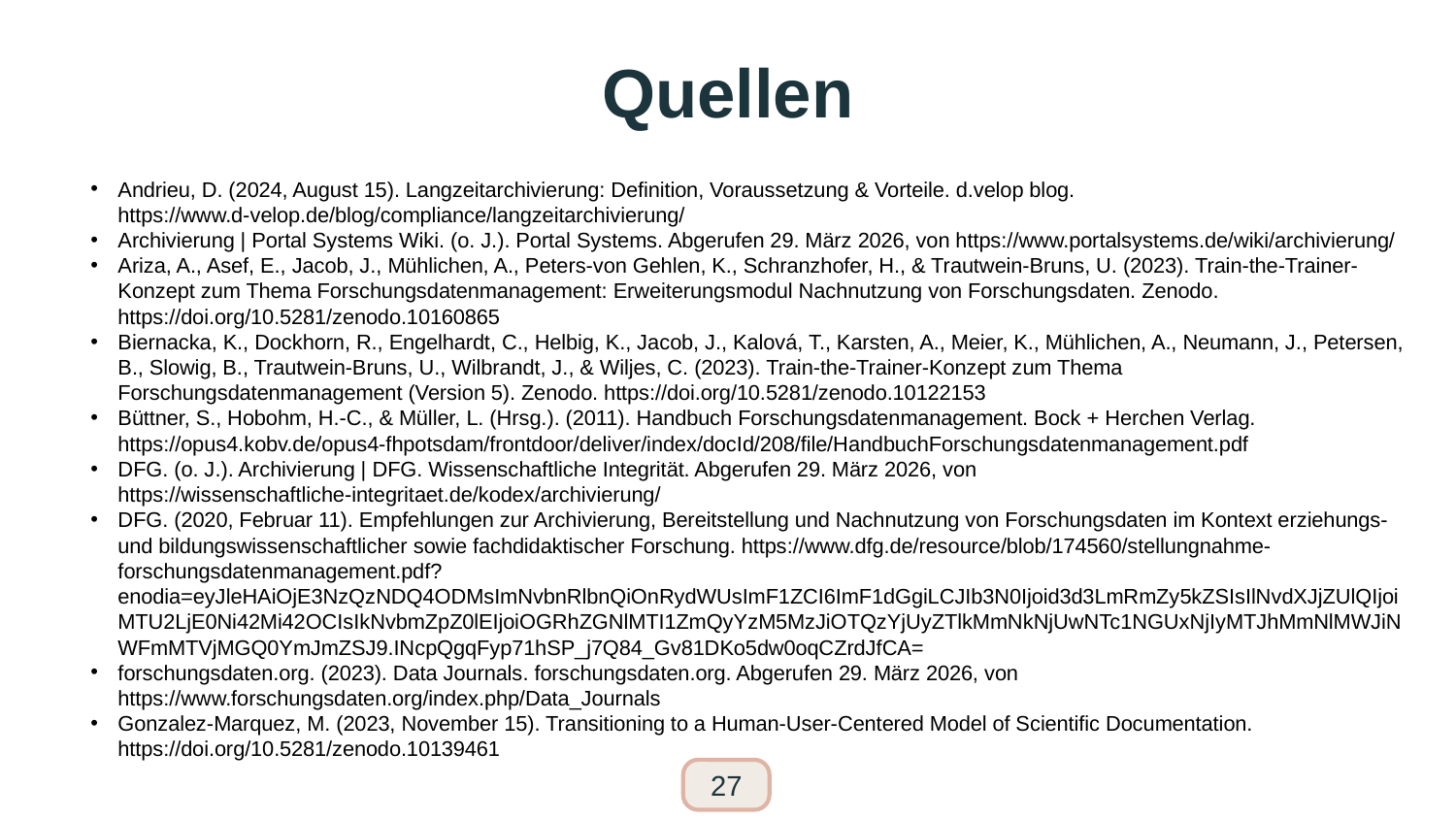

# Quellen
Andrieu, D. (2024, August 15). Langzeitarchivierung: Definition, Voraussetzung & Vorteile. d.velop blog. https://www.d-velop.de/blog/compliance/langzeitarchivierung/
Archivierung | Portal Systems Wiki. (o. J.). Portal Systems. Abgerufen 29. März 2026, von https://www.portalsystems.de/wiki/archivierung/
Ariza, A., Asef, E., Jacob, J., Mühlichen, A., Peters-von Gehlen, K., Schranzhofer, H., & Trautwein-Bruns, U. (2023). Train-the-Trainer-Konzept zum Thema Forschungsdatenmanagement: Erweiterungsmodul Nachnutzung von Forschungsdaten. Zenodo. https://doi.org/10.5281/zenodo.10160865
Biernacka, K., Dockhorn, R., Engelhardt, C., Helbig, K., Jacob, J., Kalová, T., Karsten, A., Meier, K., Mühlichen, A., Neumann, J., Petersen, B., Slowig, B., Trautwein-Bruns, U., Wilbrandt, J., & Wiljes, C. (2023). Train-the-Trainer-Konzept zum Thema Forschungsdatenmanagement (Version 5). Zenodo. https://doi.org/10.5281/zenodo.10122153
Büttner, S., Hobohm, H.-C., & Müller, L. (Hrsg.). (2011). Handbuch Forschungsdatenmanagement. Bock + Herchen Verlag. https://opus4.kobv.de/opus4-fhpotsdam/frontdoor/deliver/index/docId/208/file/HandbuchForschungsdatenmanagement.pdf
DFG. (o. J.). Archivierung | DFG. Wissenschaftliche Integrität. Abgerufen 29. März 2026, von https://wissenschaftliche-integritaet.de/kodex/archivierung/
DFG. (2020, Februar 11). Empfehlungen zur Archivierung, Bereitstellung und Nachnutzung von Forschungsdaten im Kontext erziehungs- und bildungswissenschaftlicher sowie fachdidaktischer Forschung. https://www.dfg.de/resource/blob/174560/stellungnahme-forschungsdatenmanagement.pdf?enodia=eyJleHAiOjE3NzQzNDQ4ODMsImNvbnRlbnQiOnRydWUsImF1ZCI6ImF1dGgiLCJIb3N0Ijoid3d3LmRmZy5kZSIsIlNvdXJjZUlQIjoiMTU2LjE0Ni42Mi42OCIsIkNvbmZpZ0lEIjoiOGRhZGNlMTI1ZmQyYzM5MzJiOTQzYjUyZTlkMmNkNjUwNTc1NGUxNjIyMTJhMmNlMWJiNWFmMTVjMGQ0YmJmZSJ9.INcpQgqFyp71hSP_j7Q84_Gv81DKo5dw0oqCZrdJfCA=
forschungsdaten.org. (2023). Data Journals. forschungsdaten.org. Abgerufen 29. März 2026, von  https://www.forschungsdaten.org/index.php/Data_Journals
Gonzalez-Marquez, M. (2023, November 15). Transitioning to a Human-User-Centered Model of Scientific Documentation. https://doi.org/10.5281/zenodo.10139461